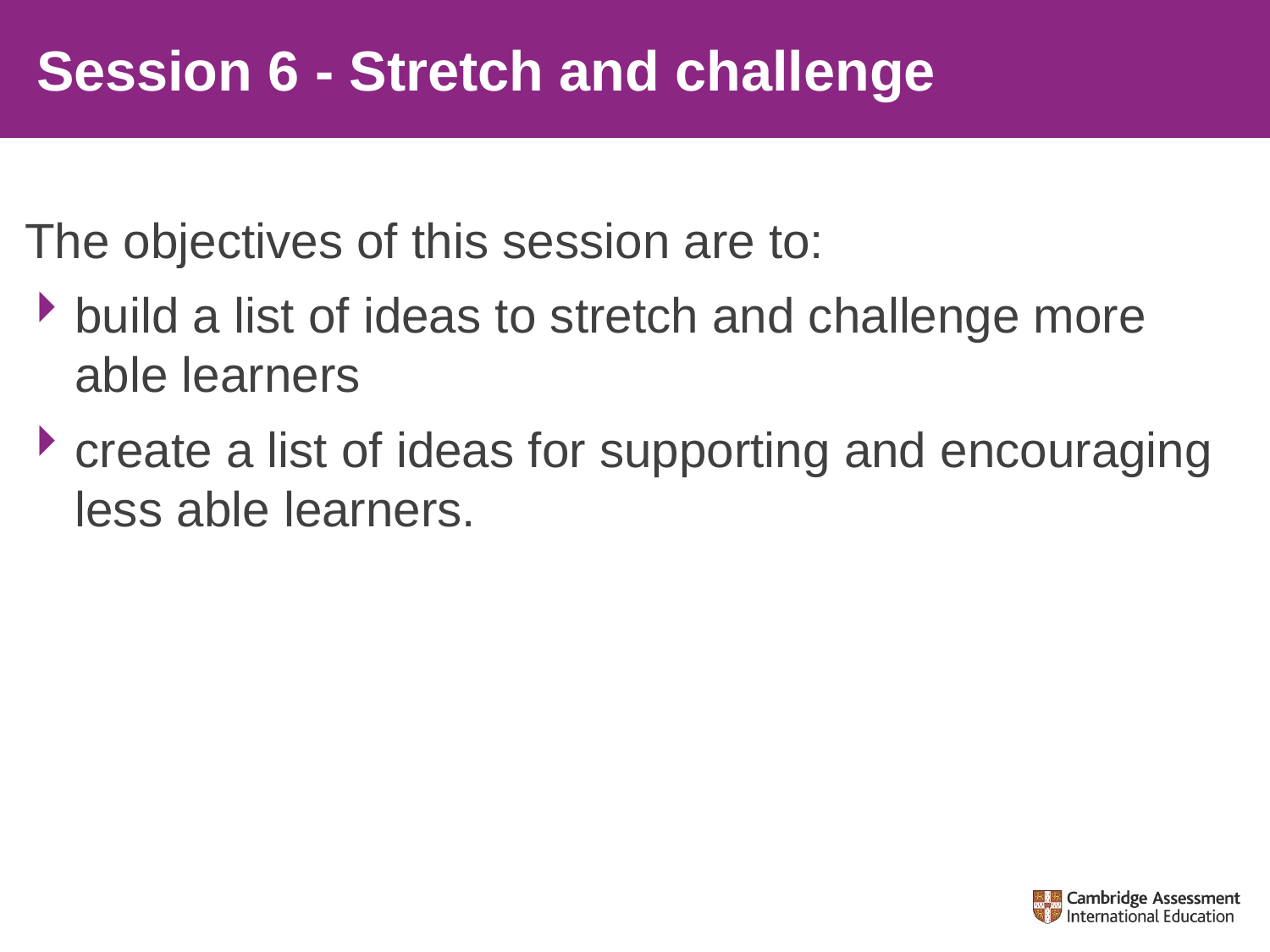

# Session 6 - Stretch and challenge
The objectives of this session are to:
build a list of ideas to stretch and challenge more able learners
create a list of ideas for supporting and encouraging less able learners.